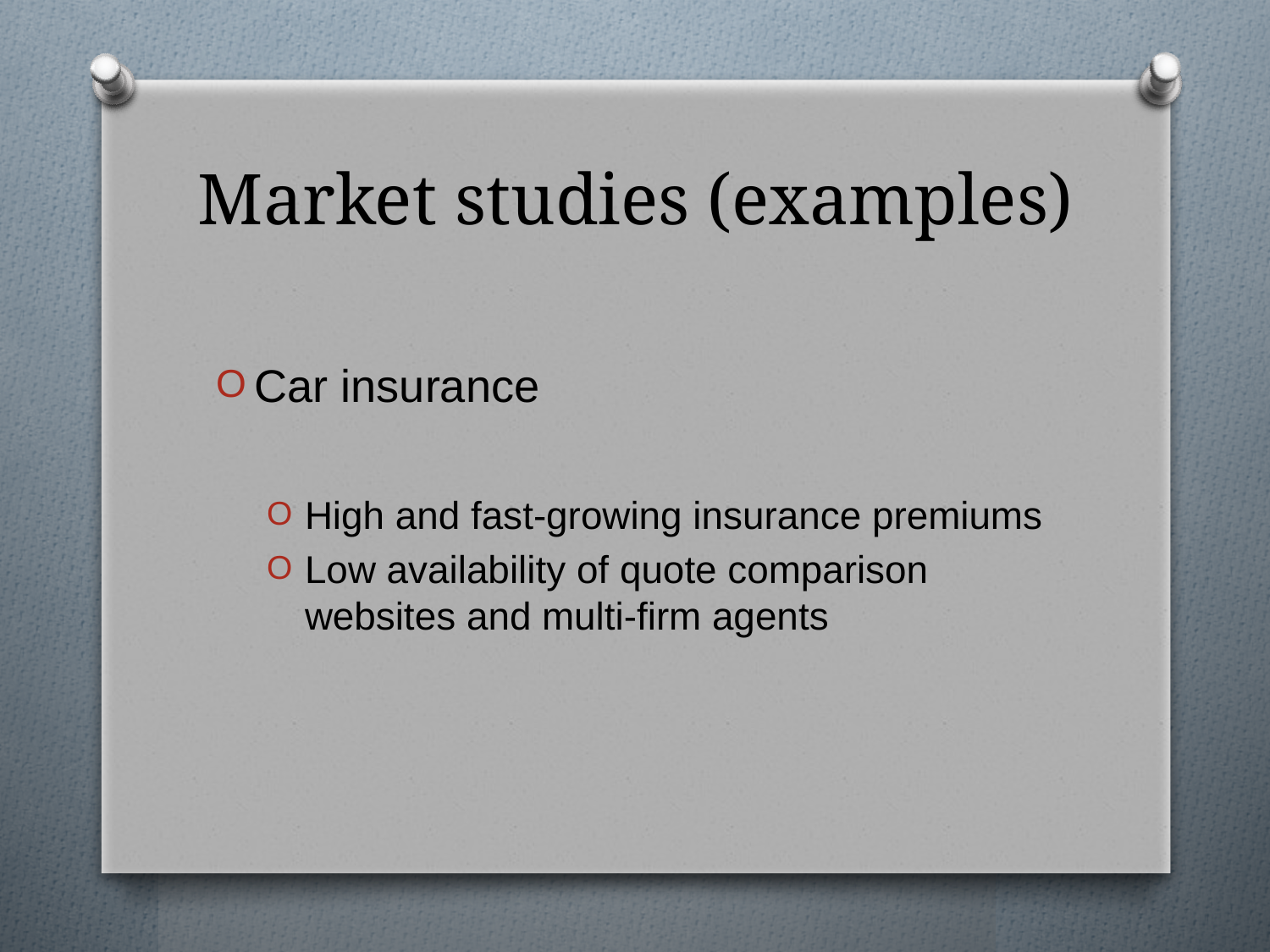

# Market studies (examples)

Car insurance

High and fast-growing insurance premiums
Low availability of quote comparison websites and multi-firm agents